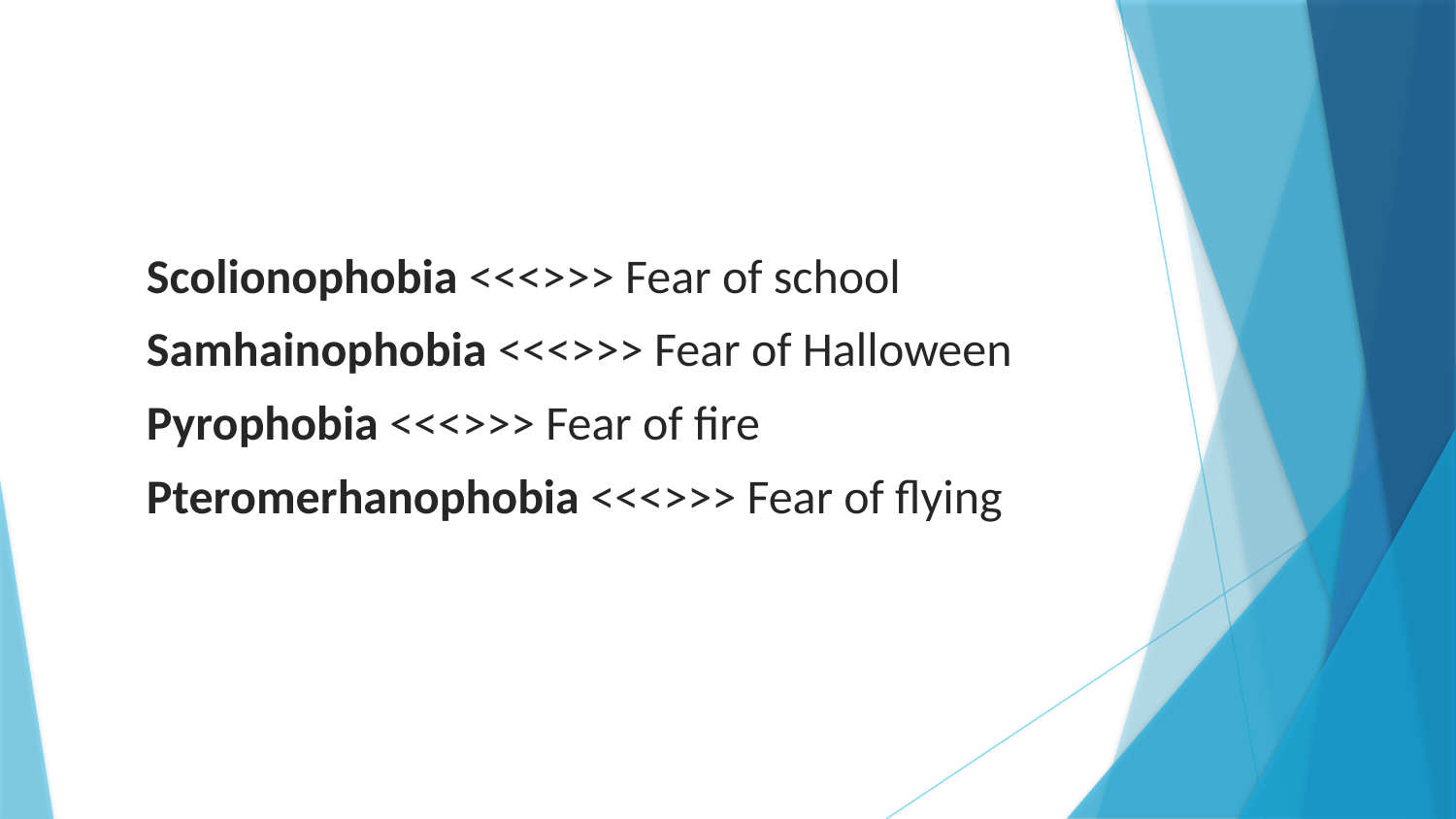

Scolionophobia <<<>>> Fear of school
Samhainophobia <<<>>> Fear of Halloween
Pyrophobia <<<>>> Fear of fire
Pteromerhanophobia <<<>>> Fear of flying